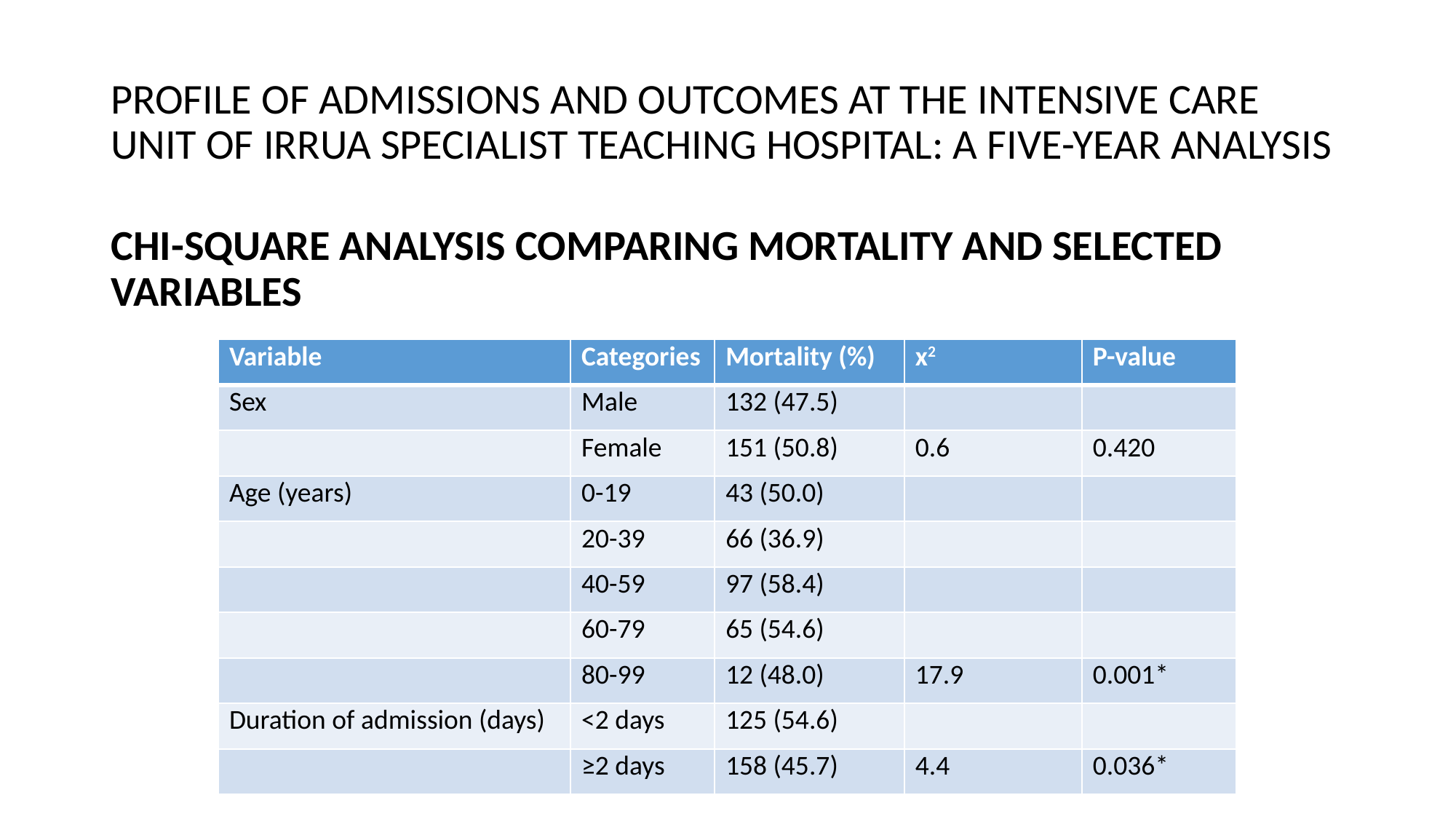

# PROFILE OF ADMISSIONS AND OUTCOMES AT THE INTENSIVE CARE UNIT OF IRRUA SPECIALIST TEACHING HOSPITAL: A FIVE-YEAR ANALYSIS
CHI-SQUARE ANALYSIS COMPARING MORTALITY AND SELECTED VARIABLES

| Variable | Categories | Mortality (%) | x2 | P-value |
| --- | --- | --- | --- | --- |
| Sex | Male | 132 (47.5) |  |  |
|  | Female | 151 (50.8) | 0.6 | 0.420 |
| Age (years) | 0-19 | 43 (50.0) |  |  |
|  | 20-39 | 66 (36.9) |  |  |
|  | 40-59 | 97 (58.4) |  |  |
|  | 60-79 | 65 (54.6) |  |  |
|  | 80-99 | 12 (48.0) | 17.9 | 0.001\* |
| Duration of admission (days) | <2 days | 125 (54.6) |  |  |
|  | ≥2 days | 158 (45.7) | 4.4 | 0.036\* |